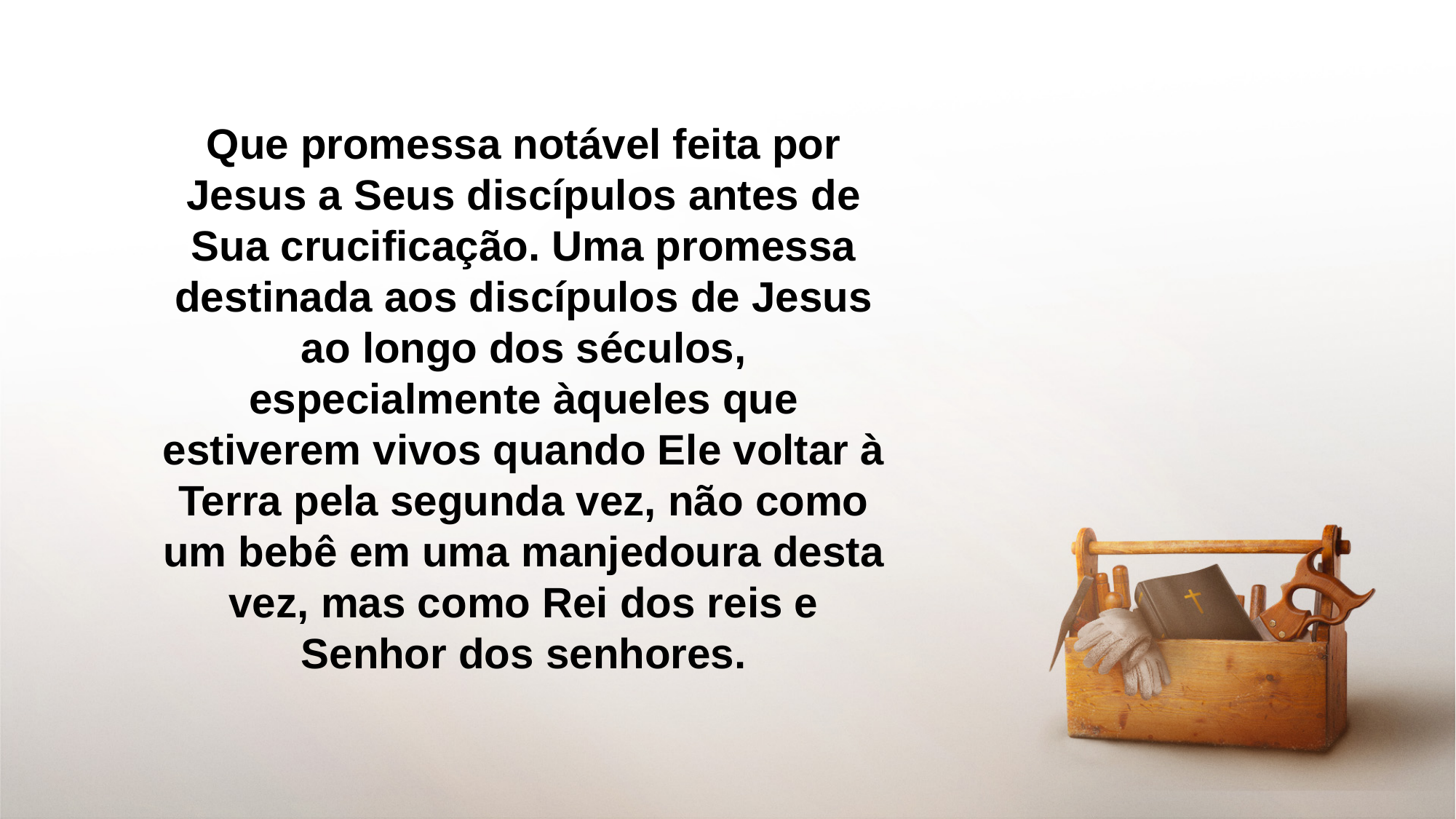

Que promessa notável feita por Jesus a Seus discípulos antes de Sua crucificação. Uma promessa destinada aos discípulos de Jesus ao longo dos séculos, especialmente àqueles que estiverem vivos quando Ele voltar à Terra pela segunda vez, não como um bebê em uma manjedoura desta vez, mas como Rei dos reis e Senhor dos senhores.